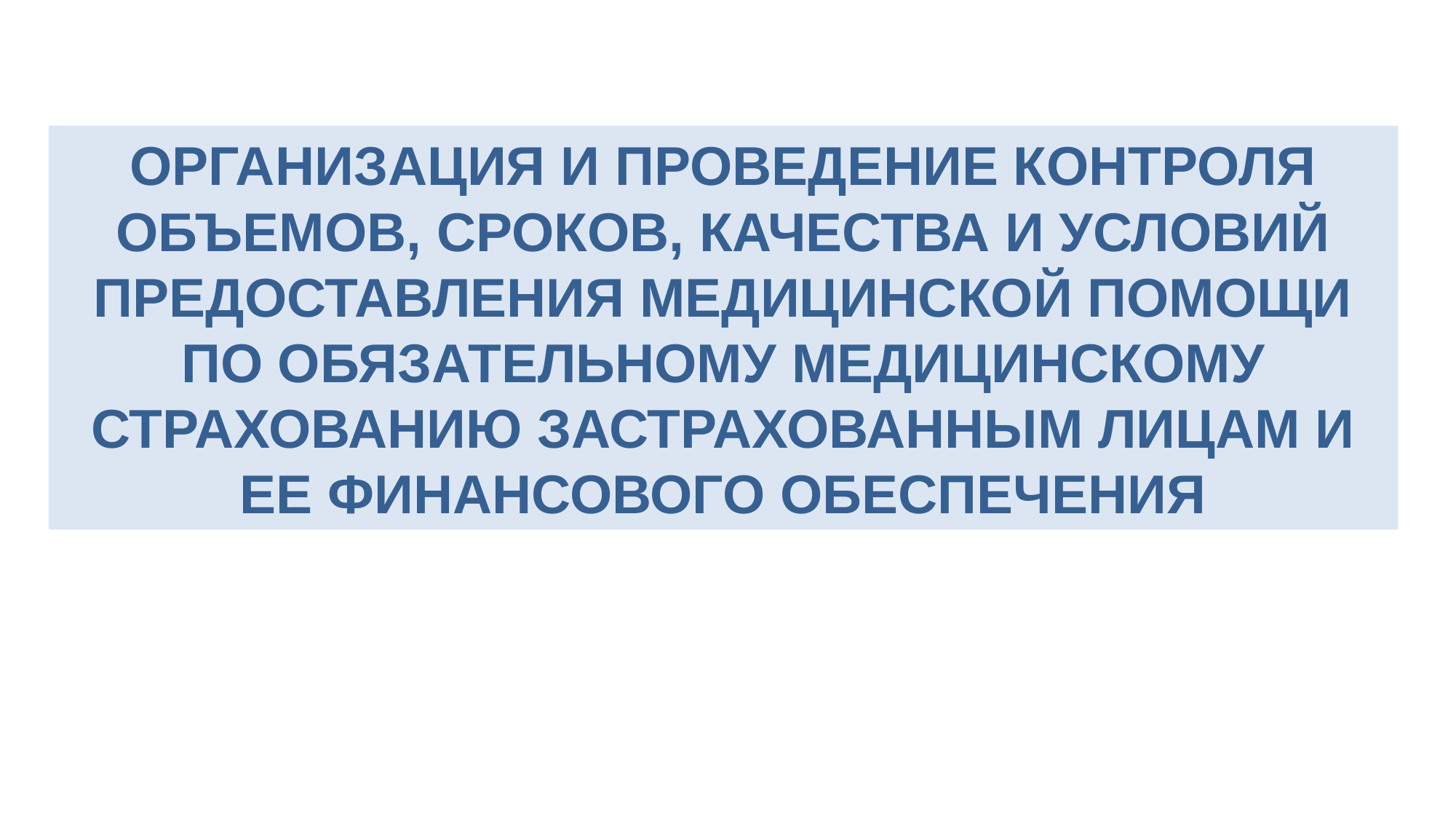

ОРГАНИЗАЦИЯ И ПРОВЕДЕНИЕ КОНТРОЛЯ ОБЪЕМОВ, СРОКОВ, КАЧЕСТВА И УСЛОВИЙ ПРЕДОСТАВЛЕНИЯ МЕДИЦИНСКОЙ ПОМОЩИ ПО ОБЯЗАТЕЛЬНОМУ МЕДИЦИНСКОМУ СТРАХОВАНИЮ ЗАСТРАХОВАННЫМ ЛИЦАМ И ЕЕ ФИНАНСОВОГО ОБЕСПЕЧЕНИЯ